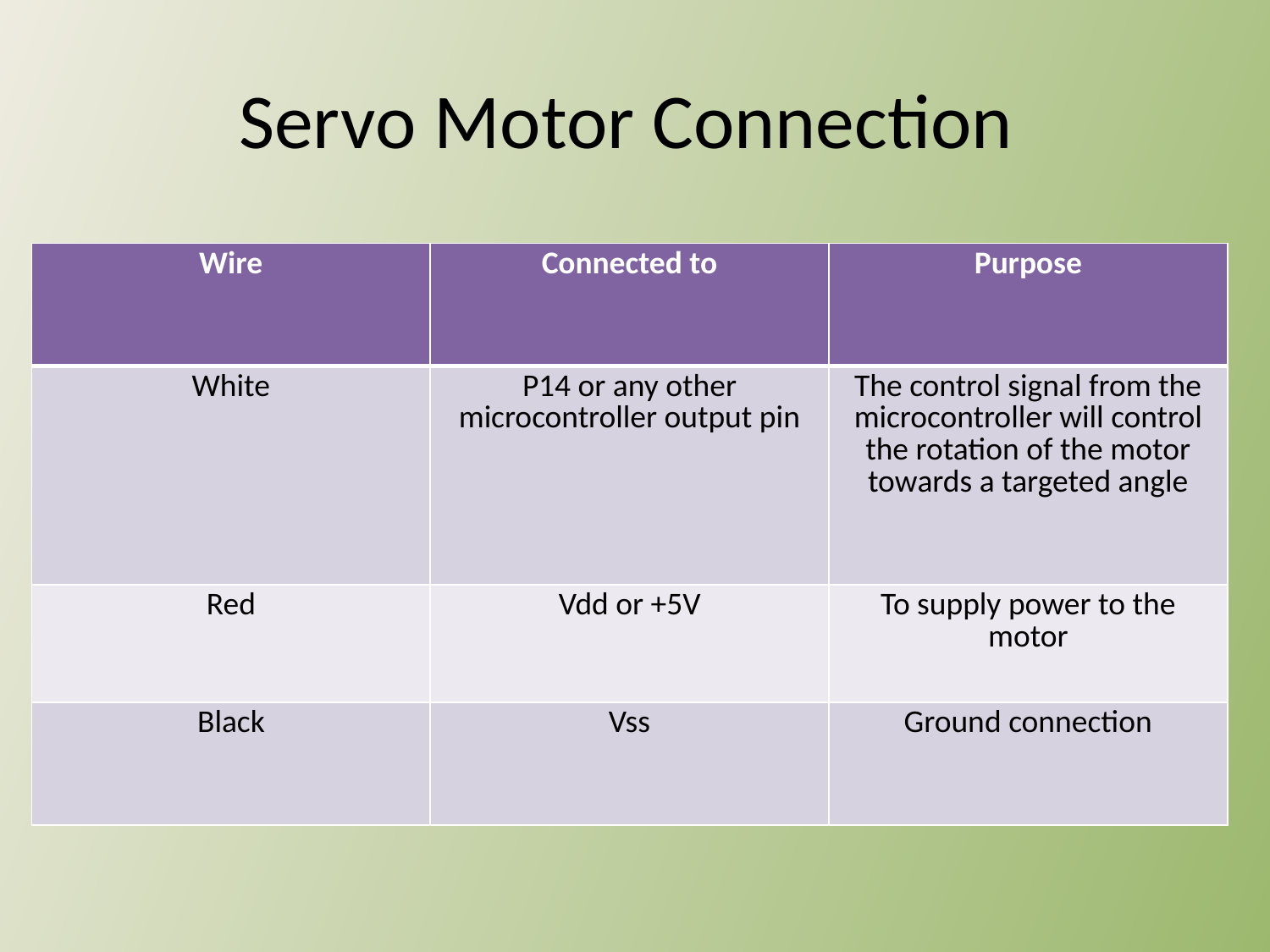

# Servo Motor Connection
| Wire | Connected to | Purpose |
| --- | --- | --- |
| White | P14 or any other microcontroller output pin | The control signal from the microcontroller will control the rotation of the motor towards a targeted angle |
| Red | Vdd or +5V | To supply power to the motor |
| Black | Vss | Ground connection |